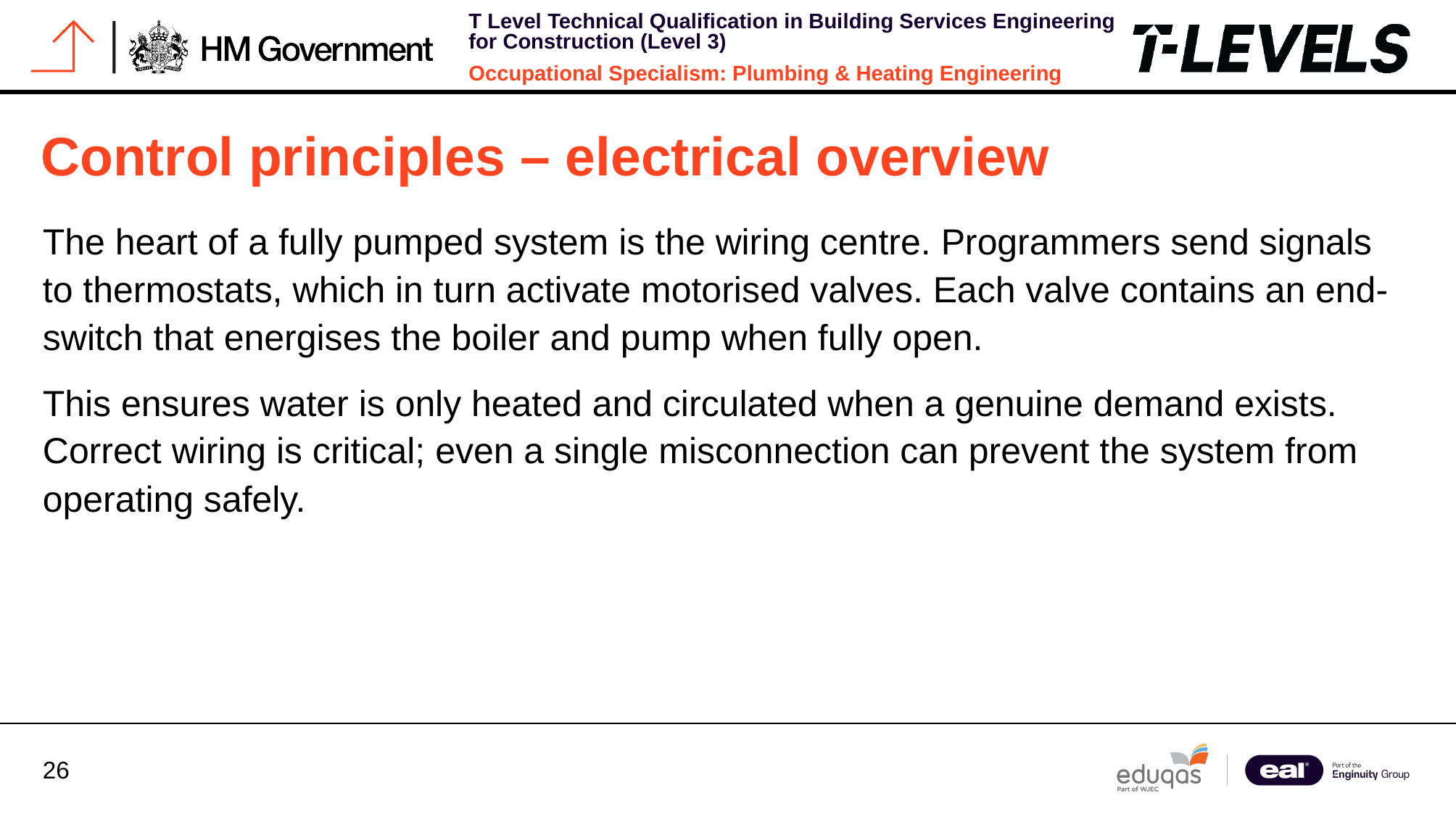

# Control principles – electrical overview
The heart of a fully pumped system is the wiring centre. Programmers send signals to thermostats, which in turn activate motorised valves. Each valve contains an end-switch that energises the boiler and pump when fully open.
This ensures water is only heated and circulated when a genuine demand exists. Correct wiring is critical; even a single misconnection can prevent the system from operating safely.